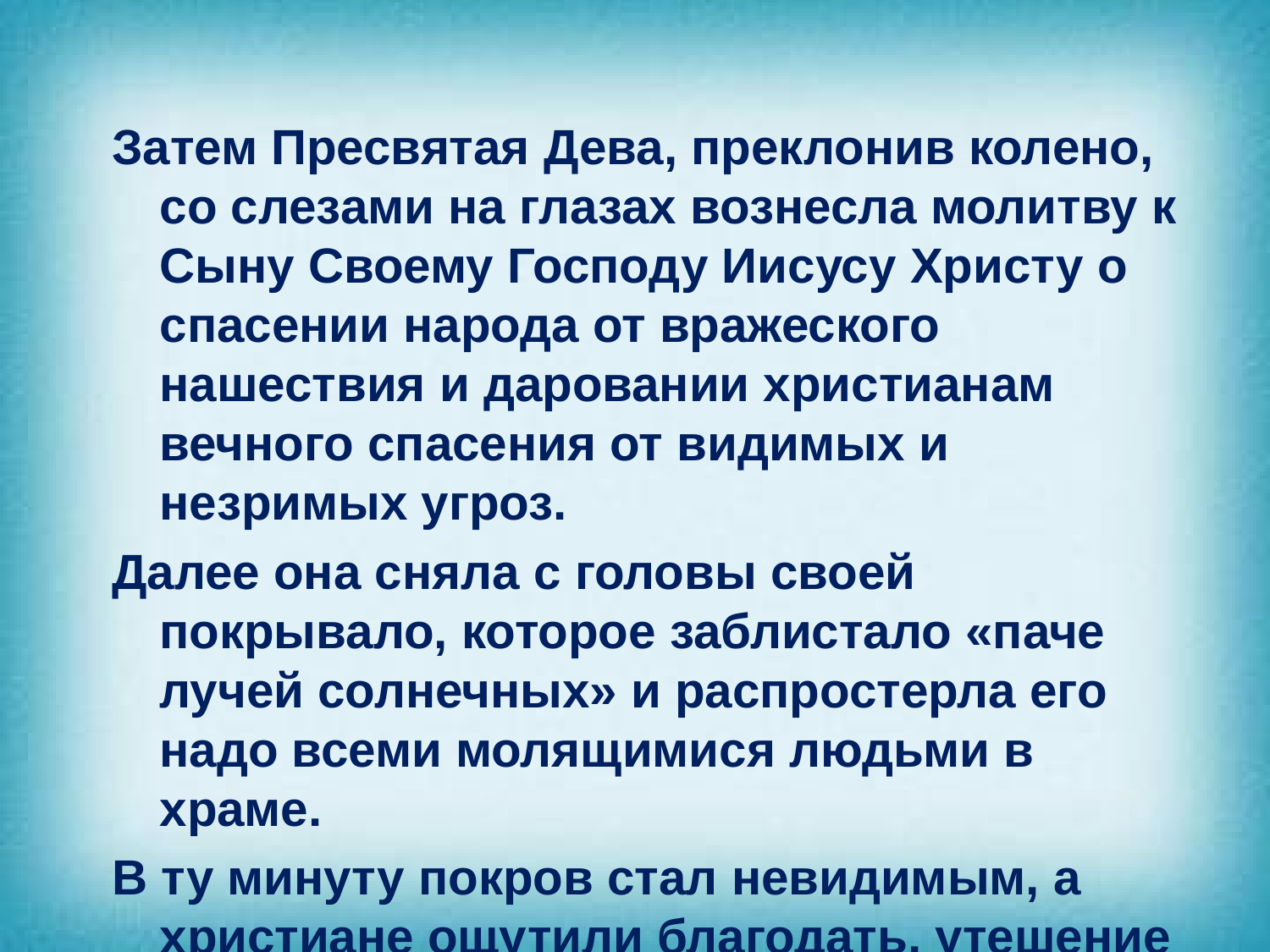

Затем Пресвятая Дева, преклонив колено, со слезами на глазах вознесла молитву к Сыну Своему Господу Иисусу Христу о спасении народа от вражеского нашествия и даровании христианам вечного спасения от видимых и незримых угроз.
Далее она сняла с головы своей покрывало, которое заблистало «паче лучей солнечных» и распростерла его надо всеми молящимися людьми в храме.
В ту минуту покров стал невидимым, а христиане ощутили благодать, утешение  и заступничество – враги отступили, город был спасен.